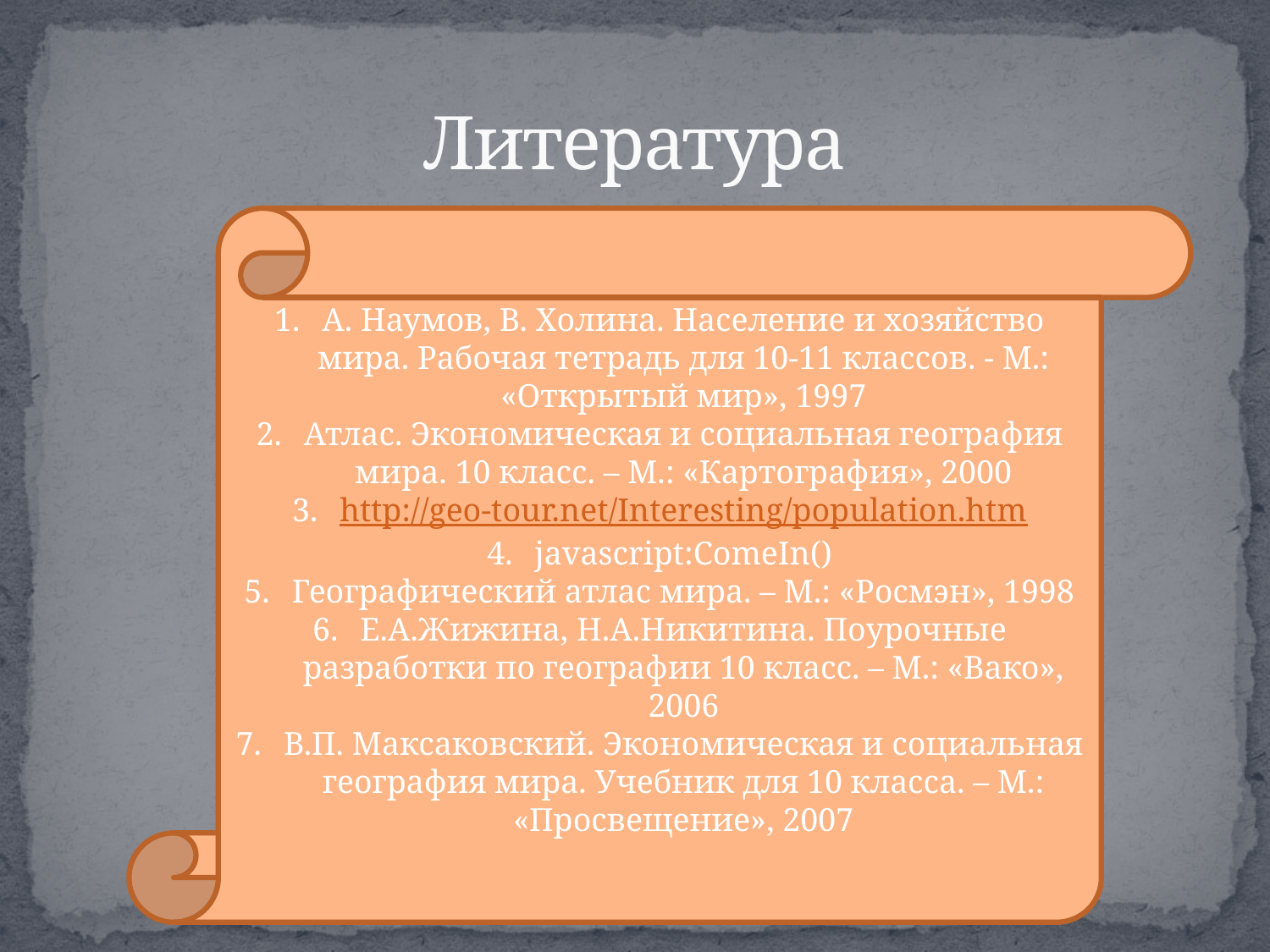

# Литература
А. Наумов, В. Холина. Население и хозяйство мира. Рабочая тетрадь для 10-11 классов. - М.: «Открытый мир», 1997
Атлас. Экономическая и социальная география мира. 10 класс. – М.: «Картография», 2000
http://geo-tour.net/Interesting/population.htm
javascript:ComeIn()
Географический атлас мира. – М.: «Росмэн», 1998
Е.А.Жижина, Н.А.Никитина. Поурочные разработки по географии 10 класс. – М.: «Вако», 2006
В.П. Максаковский. Экономическая и социальная география мира. Учебник для 10 класса. – М.: «Просвещение», 2007